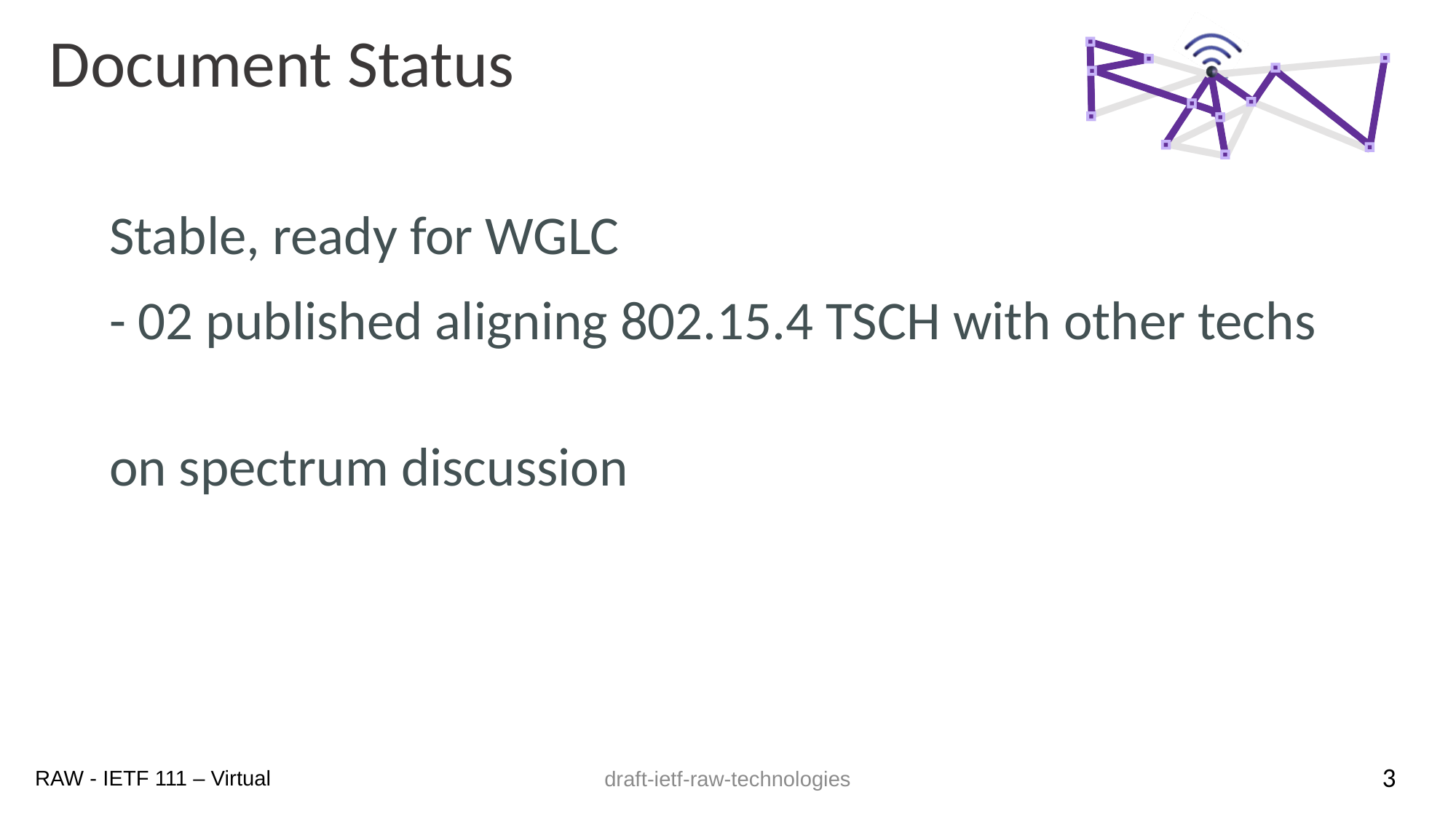

# Document Status

Stable, ready for WGLC
- 02 published aligning 802.15.4 TSCH with other techs
on spectrum discussion

3